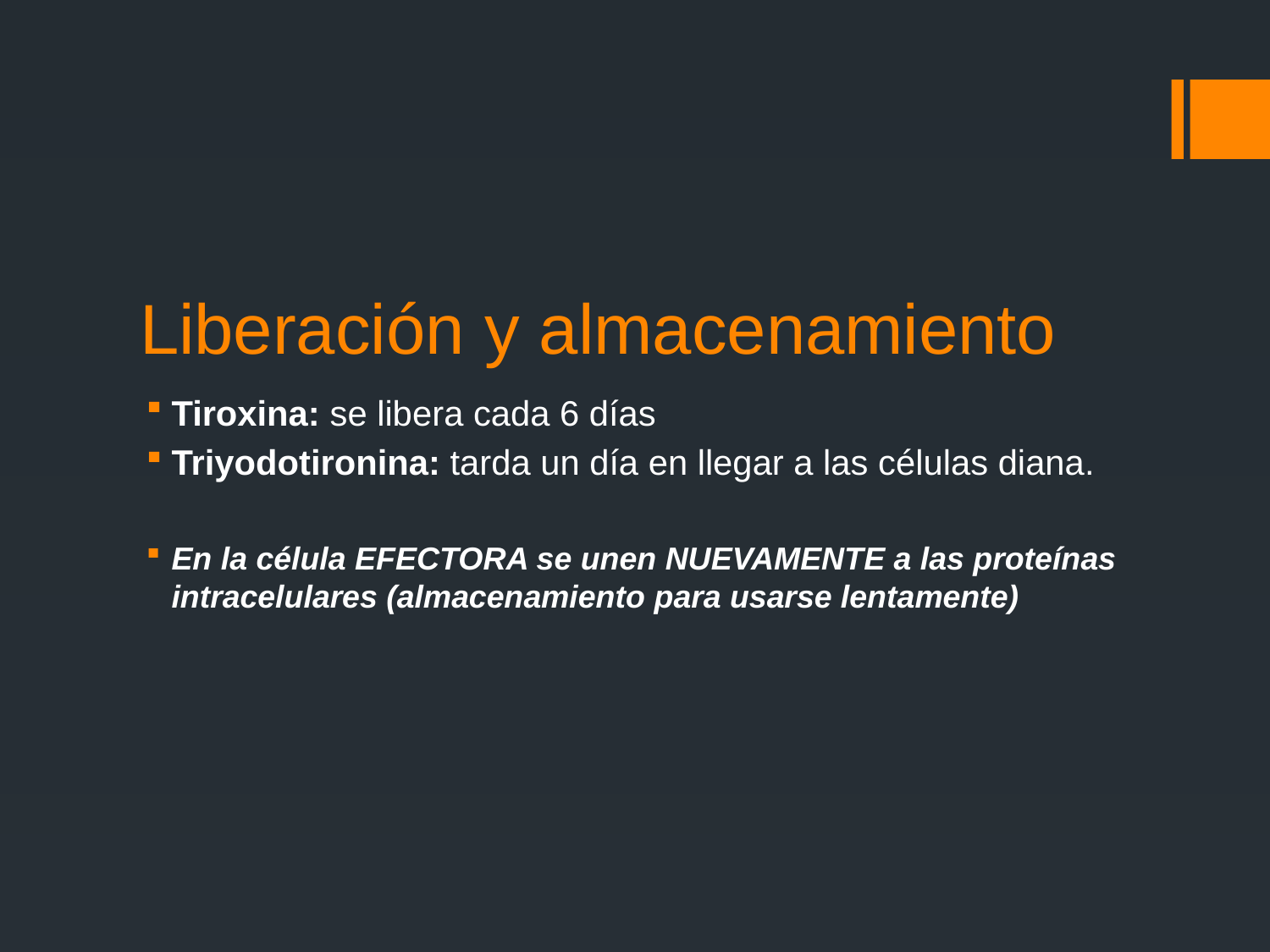

# Liberación y almacenamiento
Tiroxina: se libera cada 6 días
Triyodotironina: tarda un día en llegar a las células diana.

En la célula EFECTORA se unen NUEVAMENTE a las proteínas intracelulares (almacenamiento para usarse lentamente)